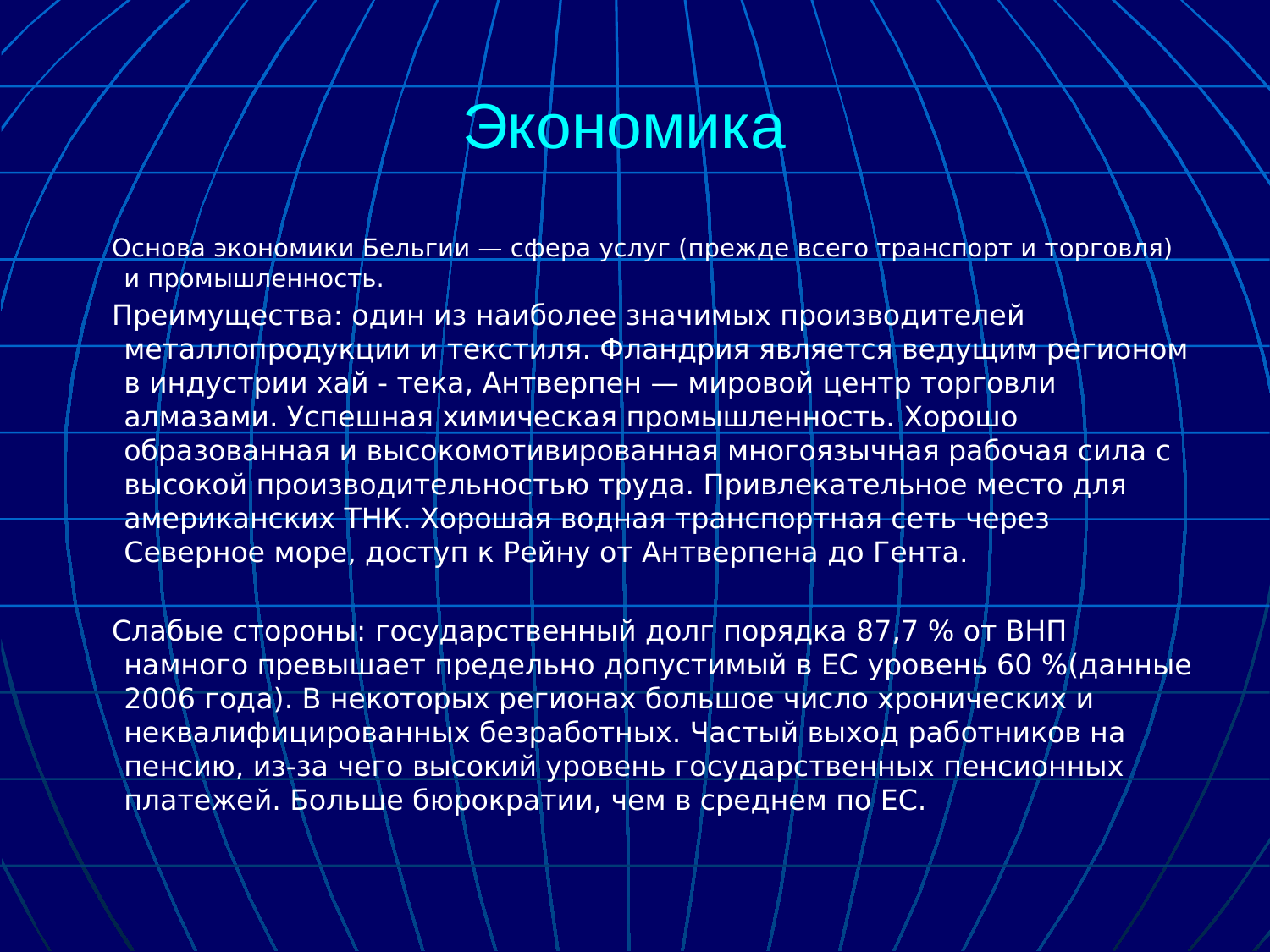

# Экономика
    Основа экономики Бельгии — сфера услуг (прежде всего транспорт и торговля) и промышленность.
    Преимущества: один из наиболее значимых производителей металлопродукции и текстиля. Фландрия является ведущим регионом в индустрии хай - тека, Антверпен — мировой центр торговли алмазами. Успешная химическая промышленность. Хорошо образованная и высокомотивированная многоязычная рабочая сила с высокой производительностью труда. Привлекательное место для американских ТНК. Хорошая водная транспортная сеть через Северное море, доступ к Рейну от Антверпена до Гента.

    Слабые стороны: государственный долг порядка 87,7 % от ВНП намного превышает предельно допустимый в ЕС уровень 60 %(данные 2006 года). В некоторых регионах большое число хронических и неквалифицированных безработных. Частый выход работников на пенсию, из-за чего высокий уровень государственных пенсионных платежей. Больше бюрократии, чем в среднем по ЕС.